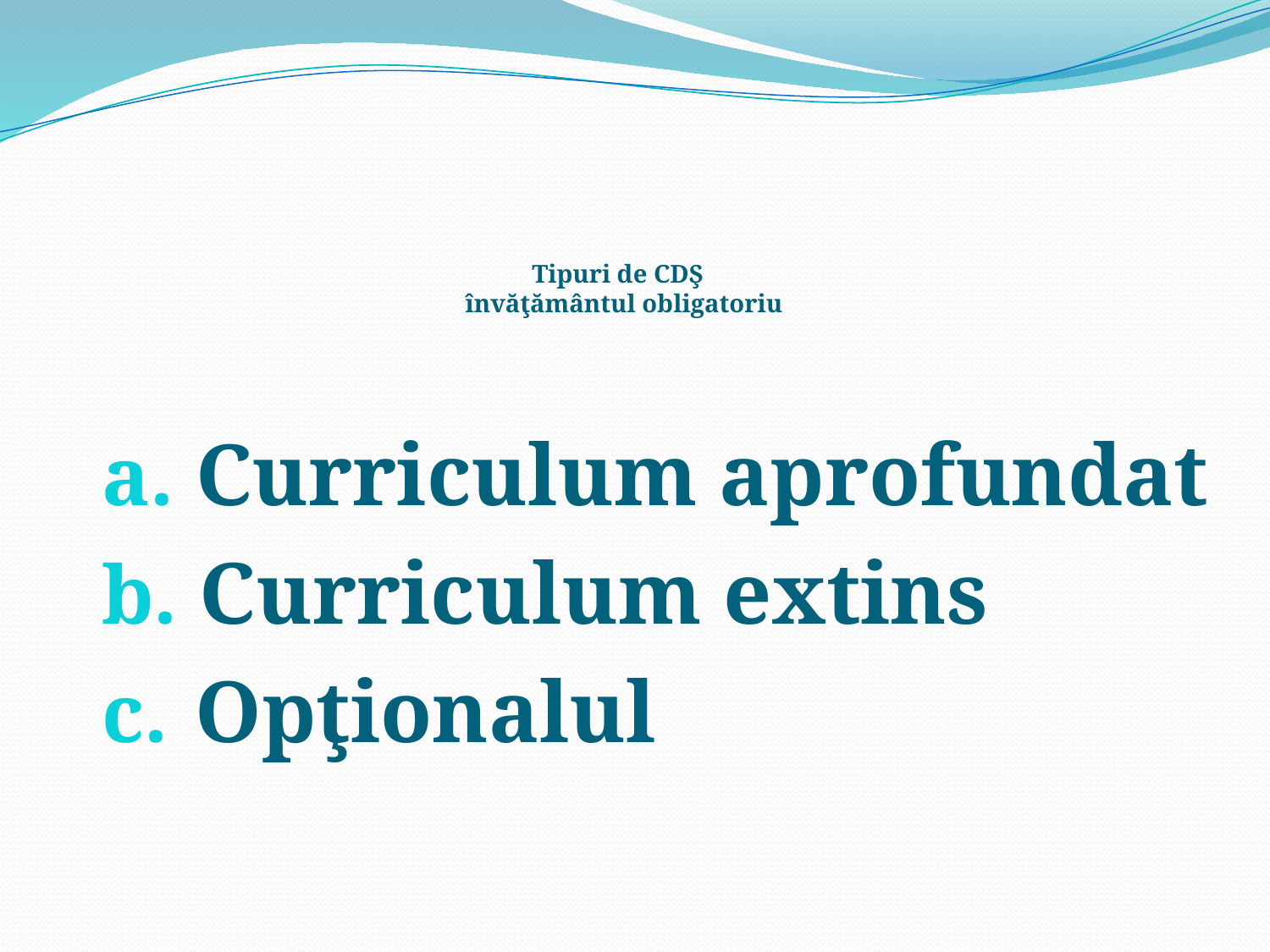

# Tipuri de CDŞ învăţământul obligatoriu

 Curriculum aprofundat
 Curriculum extins
 Opţionalul